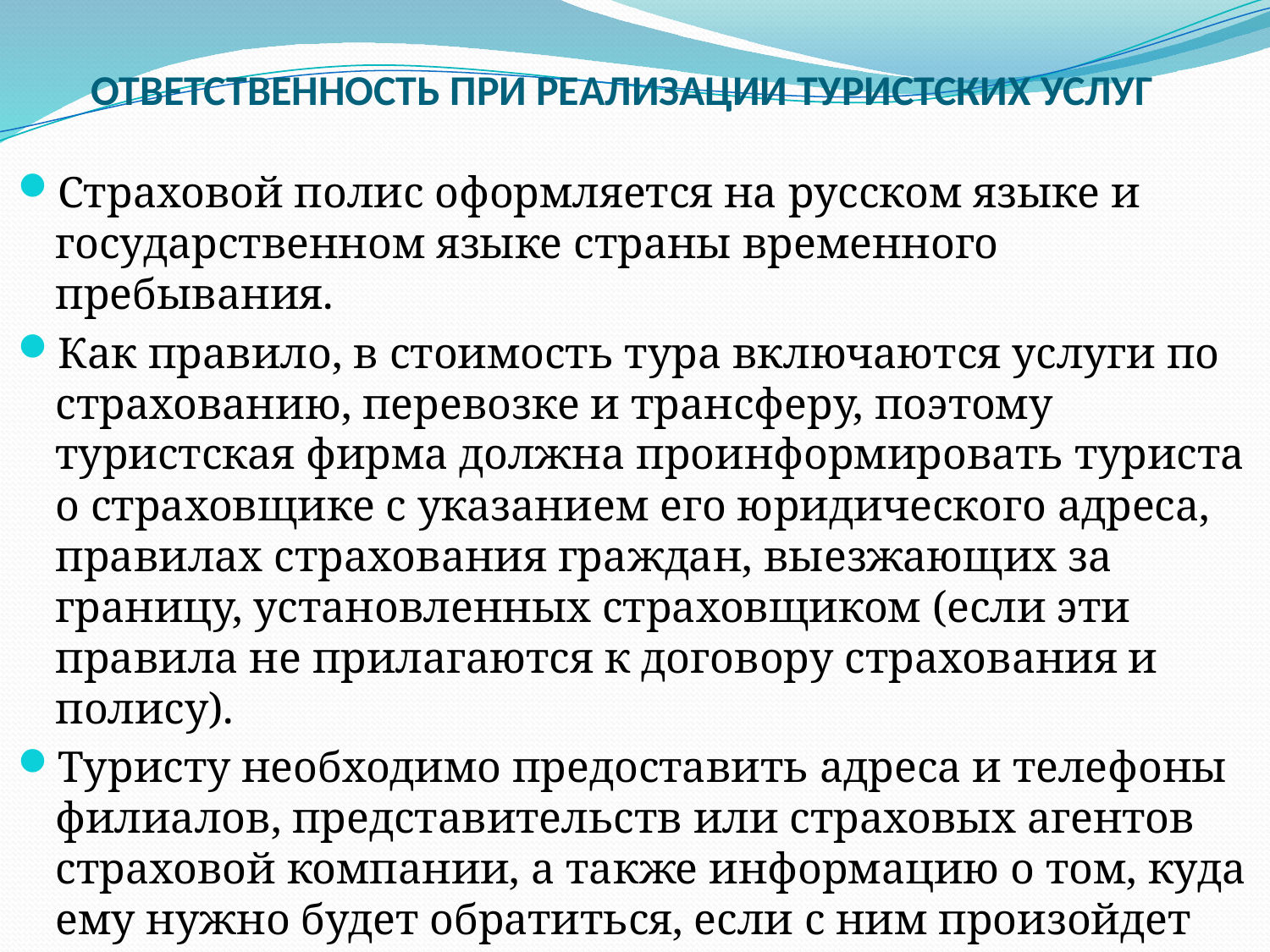

ОТВЕТСТВЕННОСТЬ ПРИ РЕАЛИЗАЦИИ ТУРИСТСКИХ УСЛУГ
Страховой полис оформляется на русском языке и государственном языке страны временного пребывания.
Как правило, в стоимость тура включаются услуги по страхованию, перевозке и трансферу, поэтому туристская фирма должна проинформировать туриста о страховщике с указанием его юридического адреса, правилах страхования граждан, выезжающих за границу, установленных страховщиком (если эти правила не прилагаются к договору страхования и полису).
Туристу необходимо предоставить адреса и телефоны филиалов, представительств или страховых агентов страховой компании, а также информацию о том, куда ему нужно будет обратиться, если с ним произойдет несчастный случай.